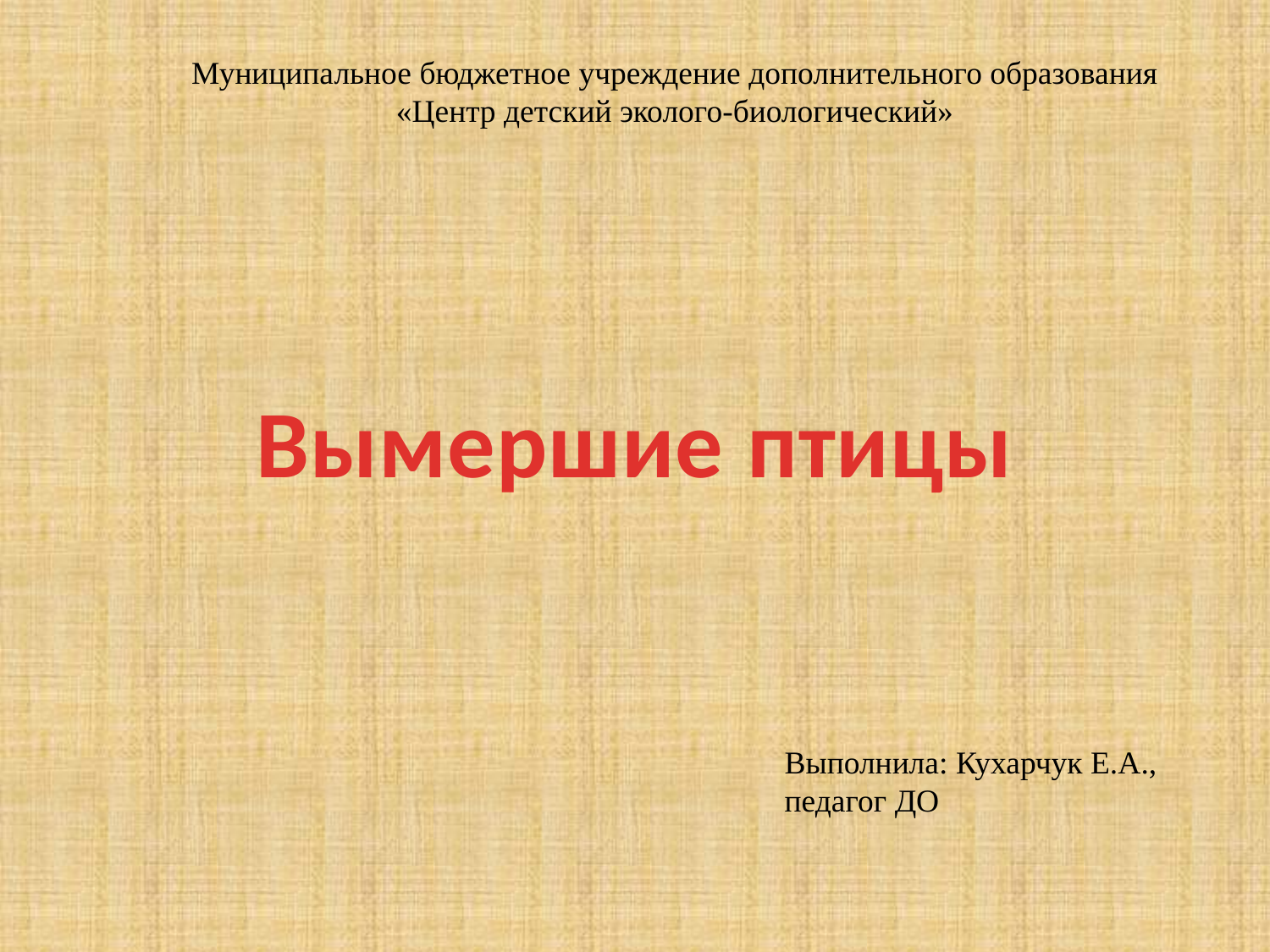

Муниципальное бюджетное учреждение дополнительного образования
«Центр детский эколого-биологический»
Вымершие птицы
Выполнила: Кухарчук Е.А.,
педагог ДО